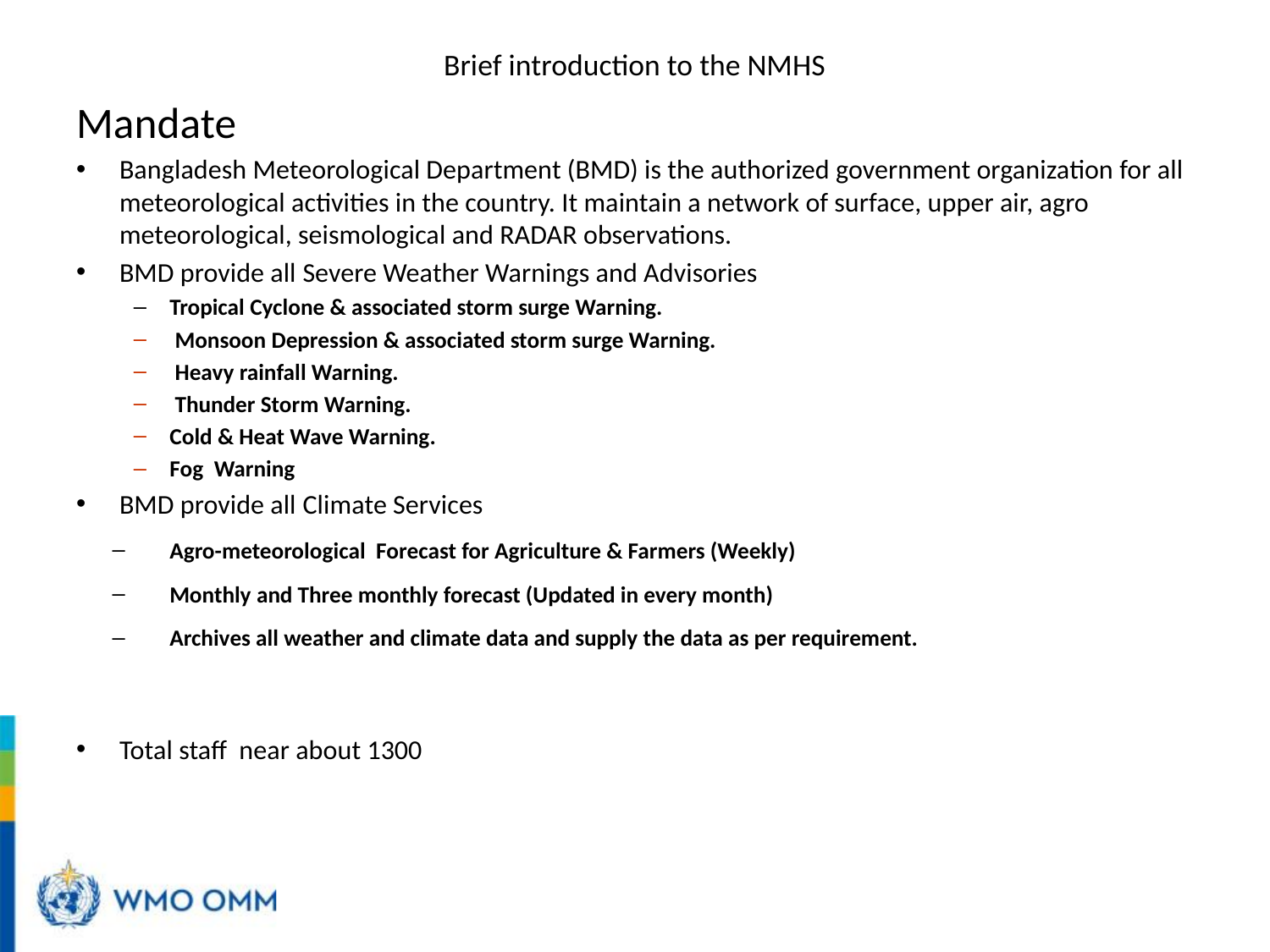

# Brief introduction to the NMHS
Mandate
Bangladesh Meteorological Department (BMD) is the authorized government organization for all meteorological activities in the country. It maintain a network of surface, upper air, agro meteorological, seismological and RADAR observations.
BMD provide all Severe Weather Warnings and Advisories
Tropical Cyclone & associated storm surge Warning.
 Monsoon Depression & associated storm surge Warning.
 Heavy rainfall Warning.
 Thunder Storm Warning.
Cold & Heat Wave Warning.
Fog  Warning
BMD provide all Climate Services
Agro-meteorological  Forecast for Agriculture & Farmers (Weekly)
Monthly and Three monthly forecast (Updated in every month)
Archives all weather and climate data and supply the data as per requirement.

Total staff  near about 1300